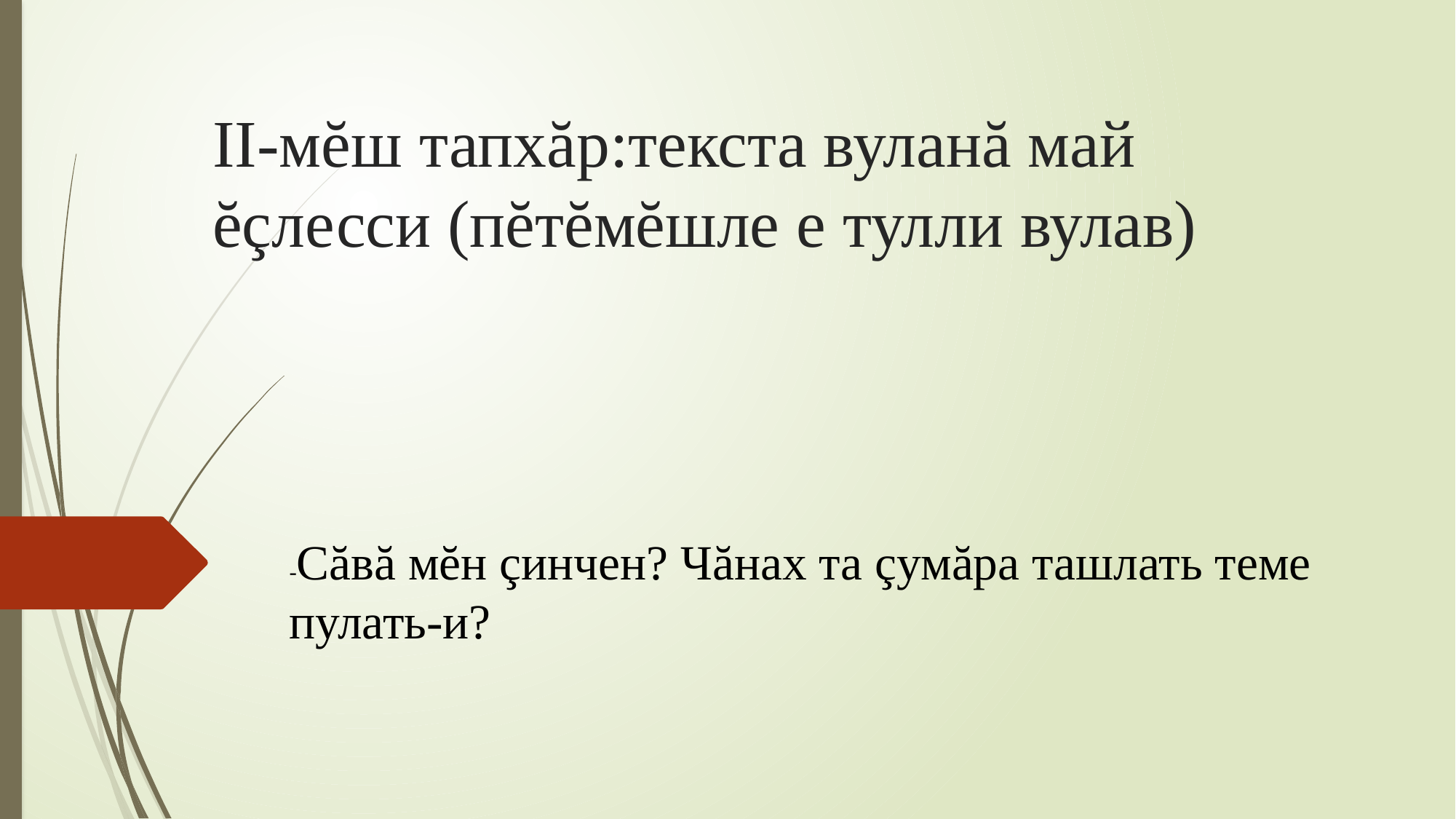

# II-мĕш тапхăр:текста вуланă май ĕçлесси (пĕтĕмĕшле е тулли вулав)
-Сăвă мĕн çинчен? Чăнах та çумăра ташлать теме пулать-и?